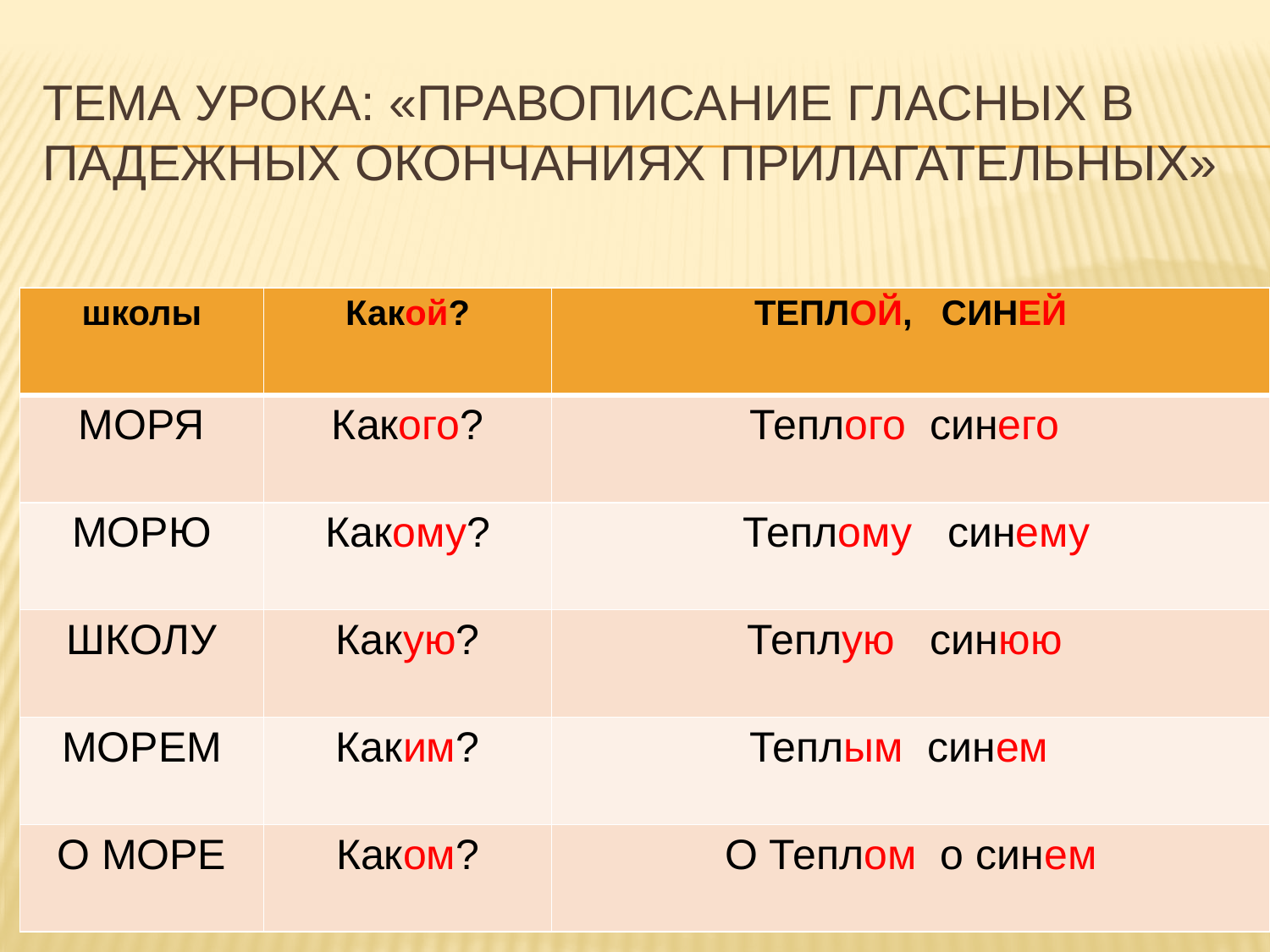

# Тема урока: «Правописание гласных в падежных окончаниях прилагательных»
| школы | Какой? | ТЕПЛОЙ, СИНЕЙ |
| --- | --- | --- |
| МОРЯ | Какого? | Теплого синего |
| МОРЮ | Какому? | Теплому синему |
| ШКОЛУ | Какую? | Теплую синюю |
| МОРЕМ | Каким? | Теплым синем |
| О МОРЕ | Каком? | О Теплом о синем |